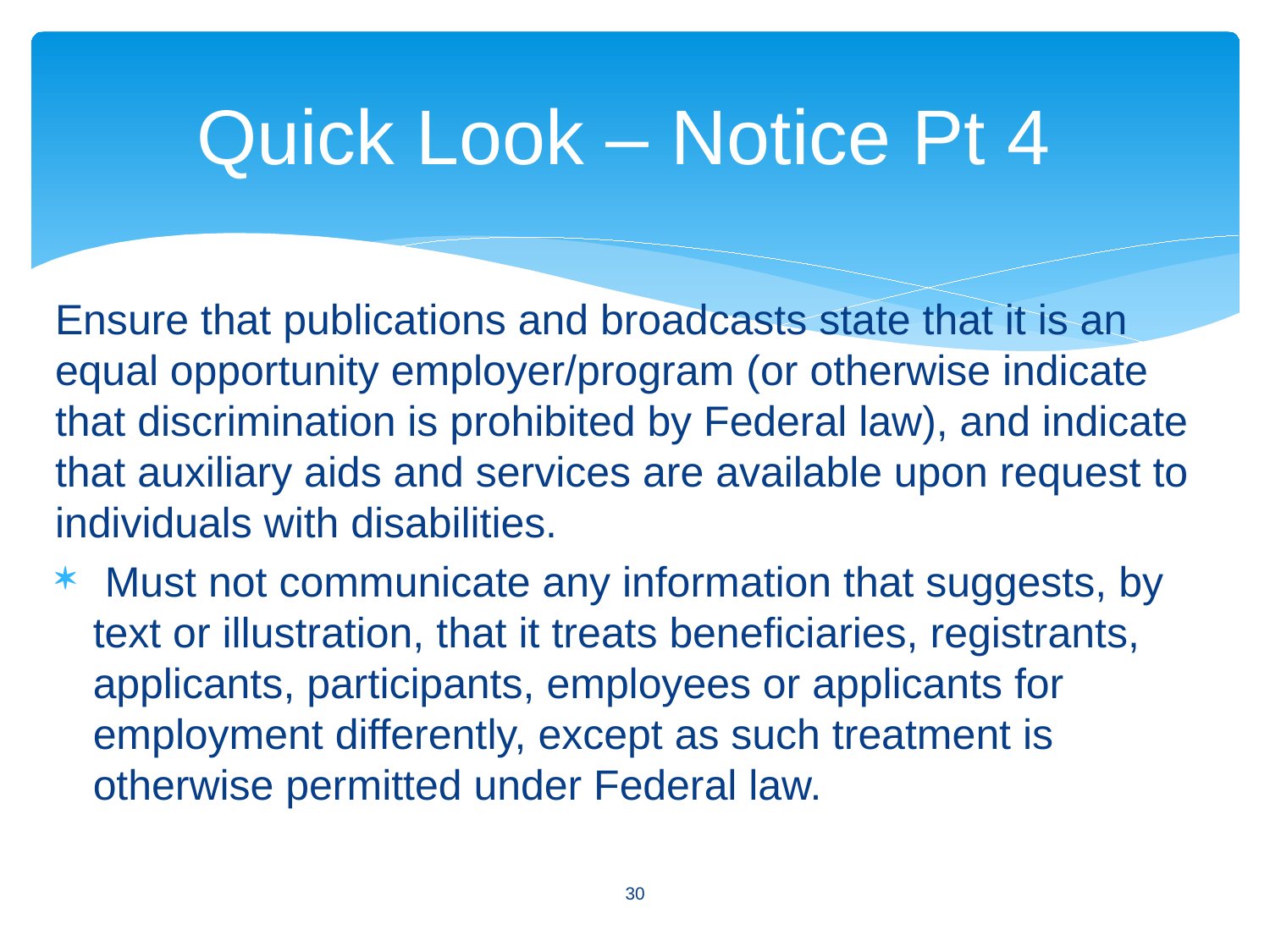

# Quick Look – Notice Pt 4
Ensure that publications and broadcasts state that it is an equal opportunity employer/program (or otherwise indicate that discrimination is prohibited by Federal law), and indicate that auxiliary aids and services are available upon request to individuals with disabilities.
 Must not communicate any information that suggests, by text or illustration, that it treats beneficiaries, registrants, applicants, participants, employees or applicants for employment differently, except as such treatment is otherwise permitted under Federal law.

30